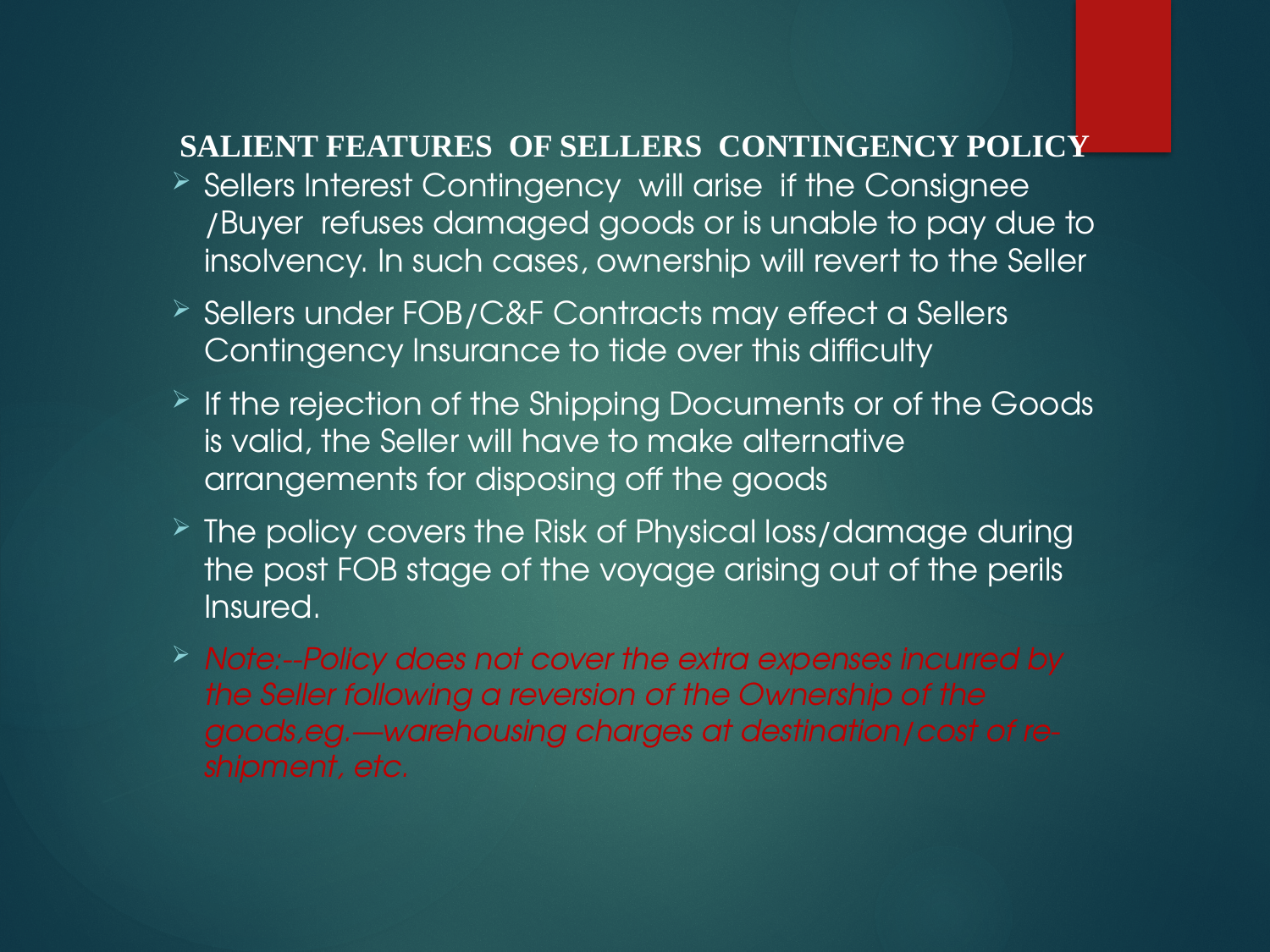

SALIENT FEATURES  OF SELLERS  CONTINGENCY POLICY
Sellers Interest Contingency  will arise  if the Consignee /Buyer  refuses damaged goods or is unable to pay due to insolvency. In such cases, ownership will revert to the Seller
Sellers under FOB/C&F Contracts may effect a Sellers Contingency Insurance to tide over this difficulty
If the rejection of the Shipping Documents or of the Goods is valid, the Seller will have to make alternative arrangements for disposing off the goods
The policy covers the Risk of Physical loss/damage during the post FOB stage of the voyage arising out of the perils Insured.
Note:--Policy does not cover the extra expenses incurred by the Seller following a reversion of the Ownership of the goods,eg.—warehousing charges at destination/cost of re-shipment, etc.